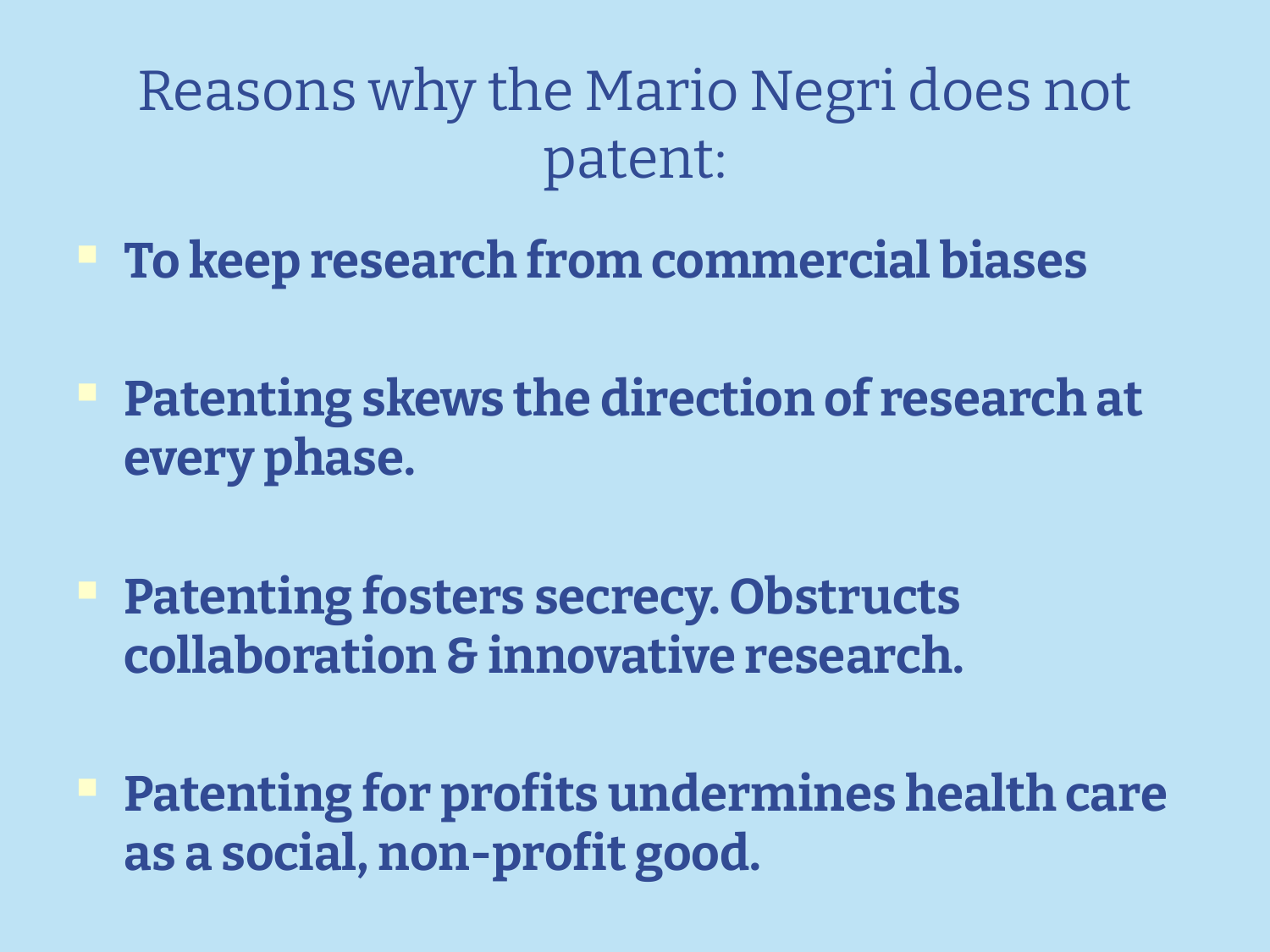

# Reasons why the Mario Negri does not patent:
To keep research from commercial biases

Patenting skews the direction of research at every phase.

Patenting fosters secrecy. Obstructs collaboration & innovative research.

Patenting for profits undermines health care as a social, non-profit good.